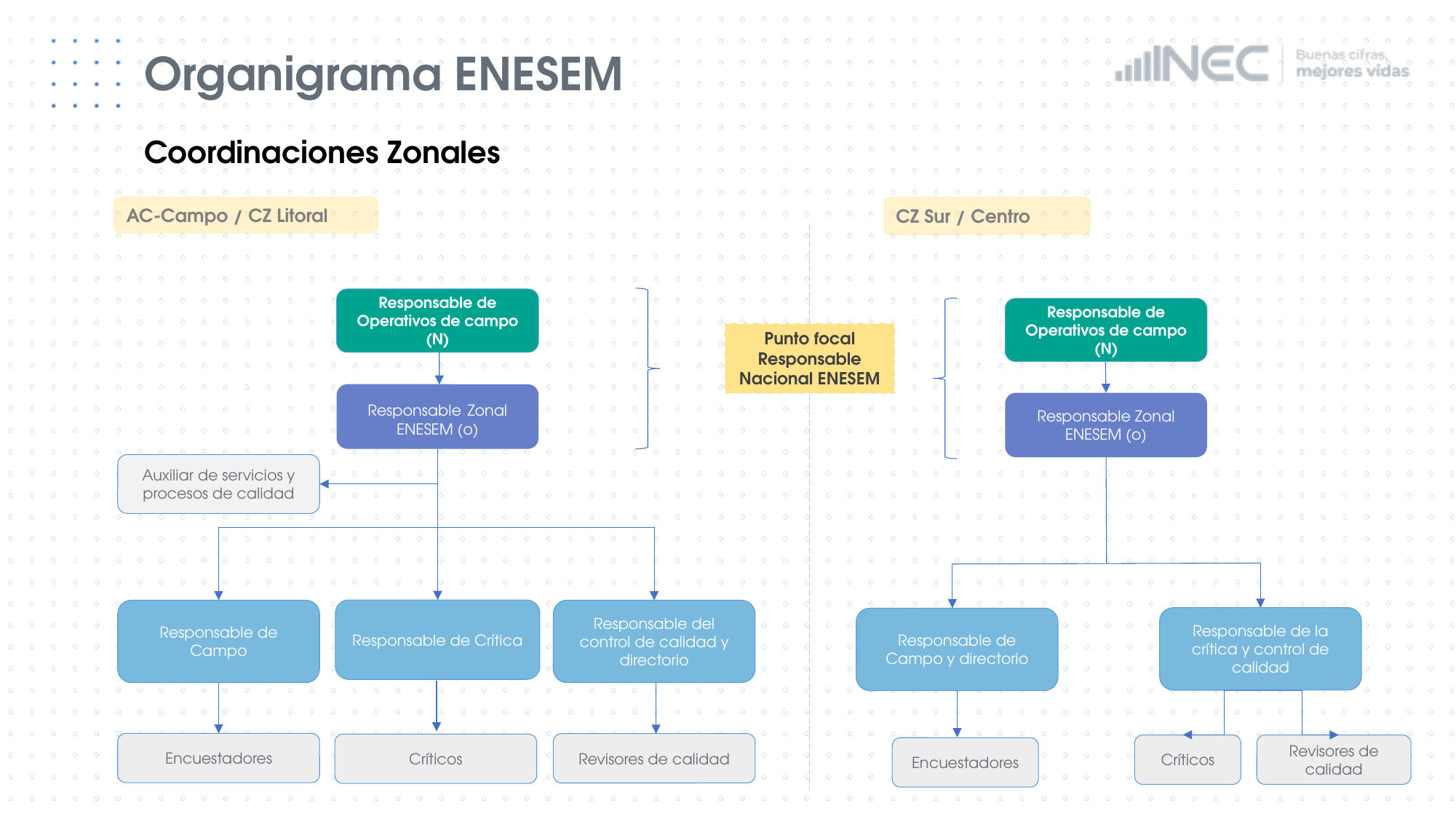

# Organigrama ENESEM
Coordinaciones Zonales
AC-Campo / CZ Litoral
CZ Sur / Centro

Responsable de Operativos de campo (N)
Responsable Zonal ENESEM (o)
Responsable de Crítica
Responsable de Campo
Responsable del control de calidad y directorio
Encuestadores
Revisores de calidad

Responsable de Operativos de campo (N)
Punto focal Responsable Nacional ENESEM

Responsable Zonal ENESEM (o)

Auxiliar de servicios y procesos de calidad
Responsable de la crítica y control de calidad
Responsable de Campo y directorio
Críticos
Revisores de calidad
Críticos
Encuestadores